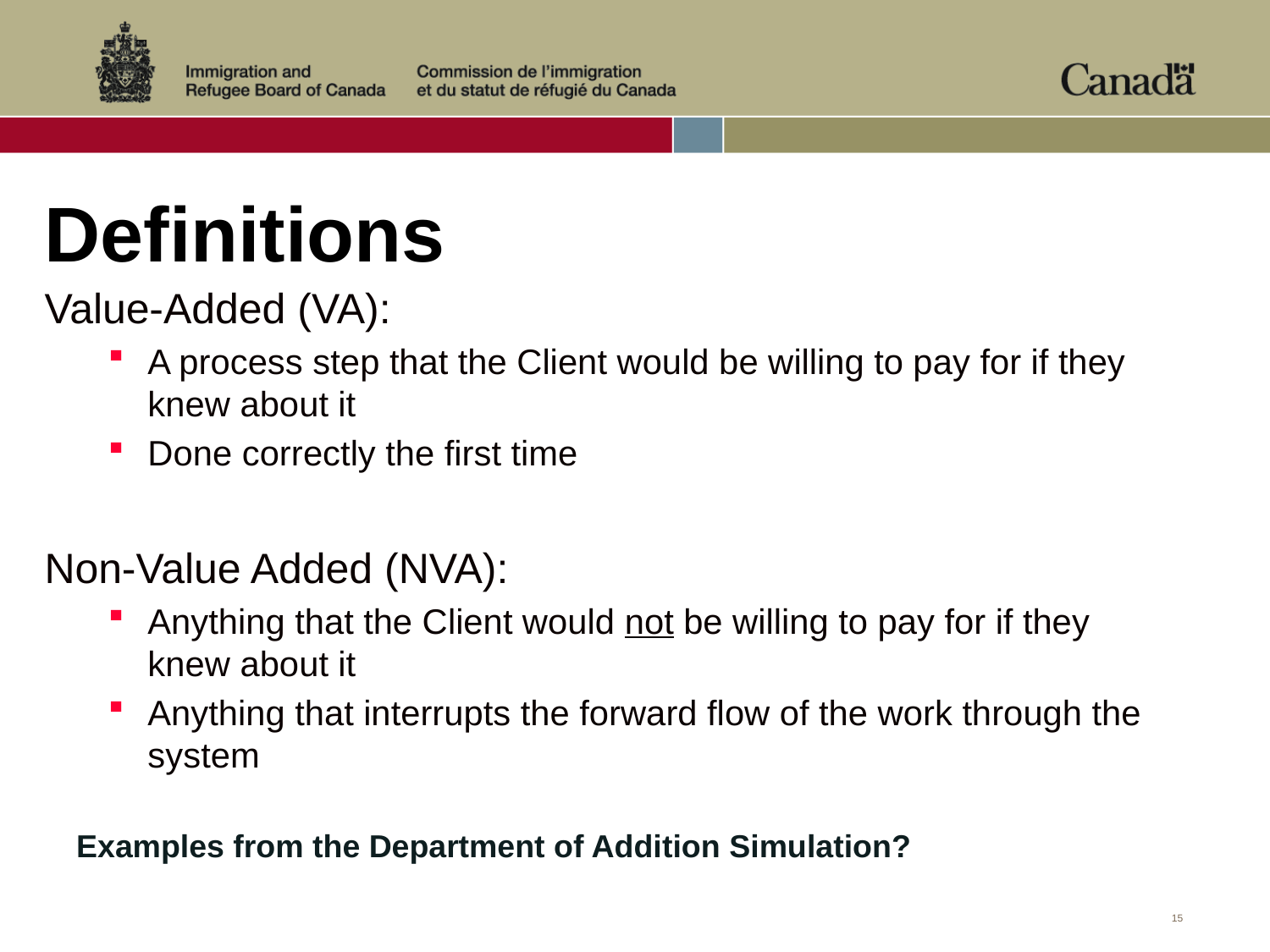

# Definitions
Value-Added (VA):
A process step that the Client would be willing to pay for if they knew about it
Done correctly the first time

Non-Value Added (NVA):
Anything that the Client would not be willing to pay for if they knew about it
Anything that interrupts the forward flow of the work through the system

Examples from the Department of Addition Simulation?

15